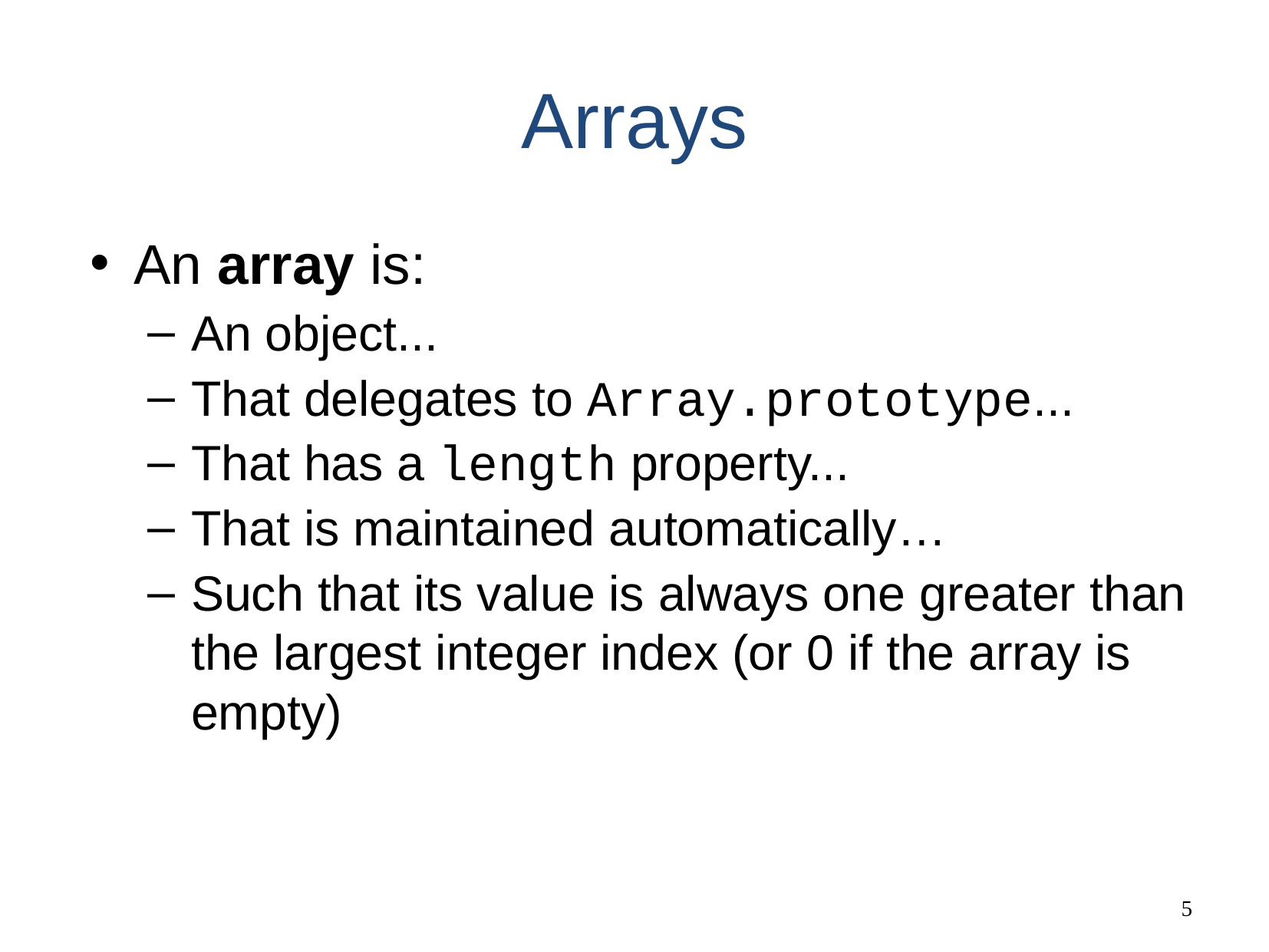

# Arrays
An array is:
An object...
That delegates to Array.prototype...
That has a length property...
That is maintained automatically…
Such that its value is always one greater than the largest integer index (or 0 if the array is empty)
5